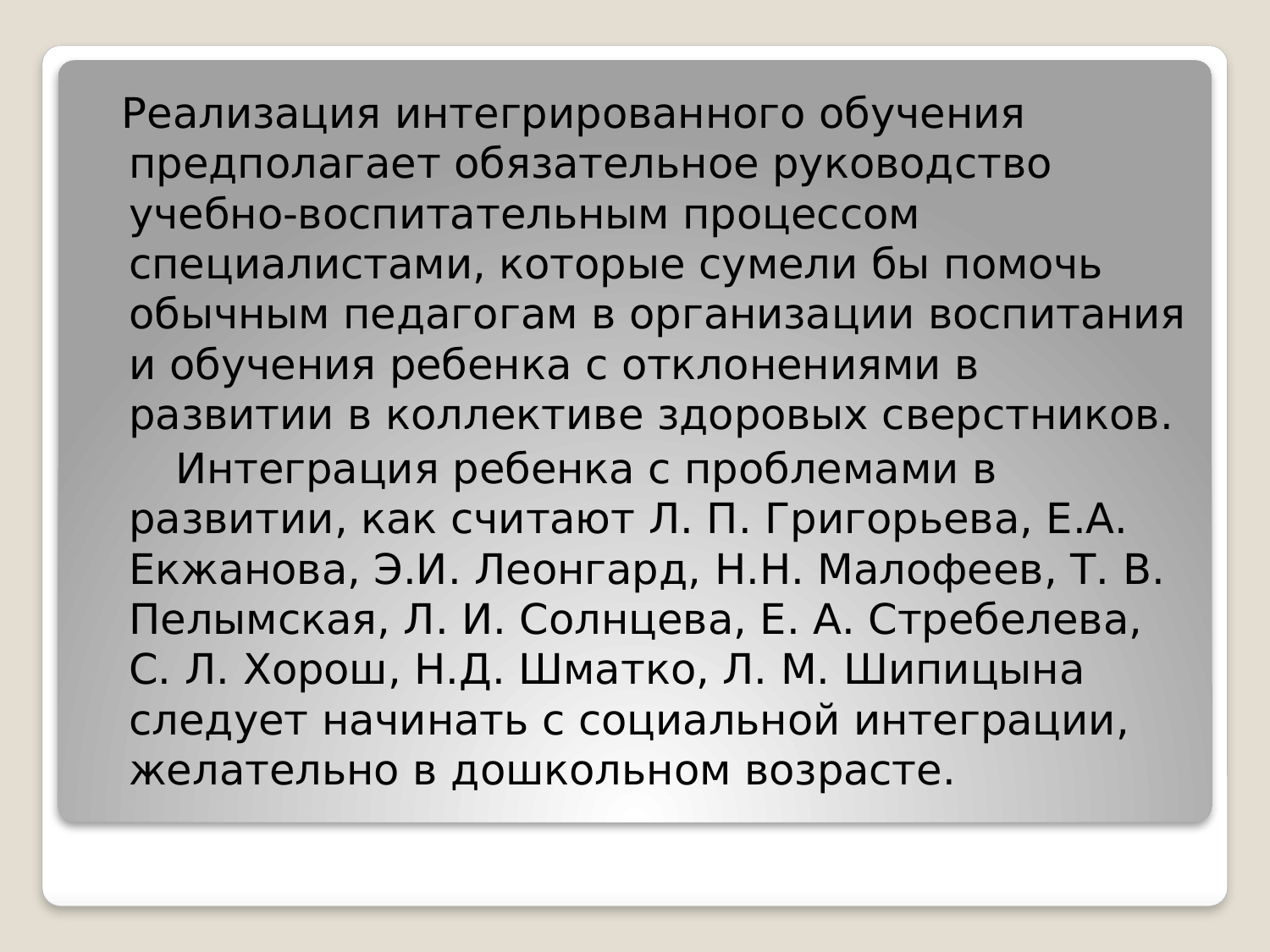

Реализация интегрированного обучения предполагает обязательное руководство учебно-воспитательным процессом специалистами, которые сумели бы помочь обычным педагогам в организации воспитания и обучения ребенка с отклонениями в развитии в коллективе здоровых сверстников.
      Интеграция ребенка с проблемами в развитии, как считают Л. П. Григорьева, Е.А. Екжанова, Э.И. Леонгард, Н.Н. Малофеев, Т. В. Пелымская, Л. И. Солнцева, Е. А. Стребелева, С. Л. Хорош, Н.Д. Шматко, Л. М. Шипицына следует начинать с социальной интеграции, желательно в дошкольном возрасте.